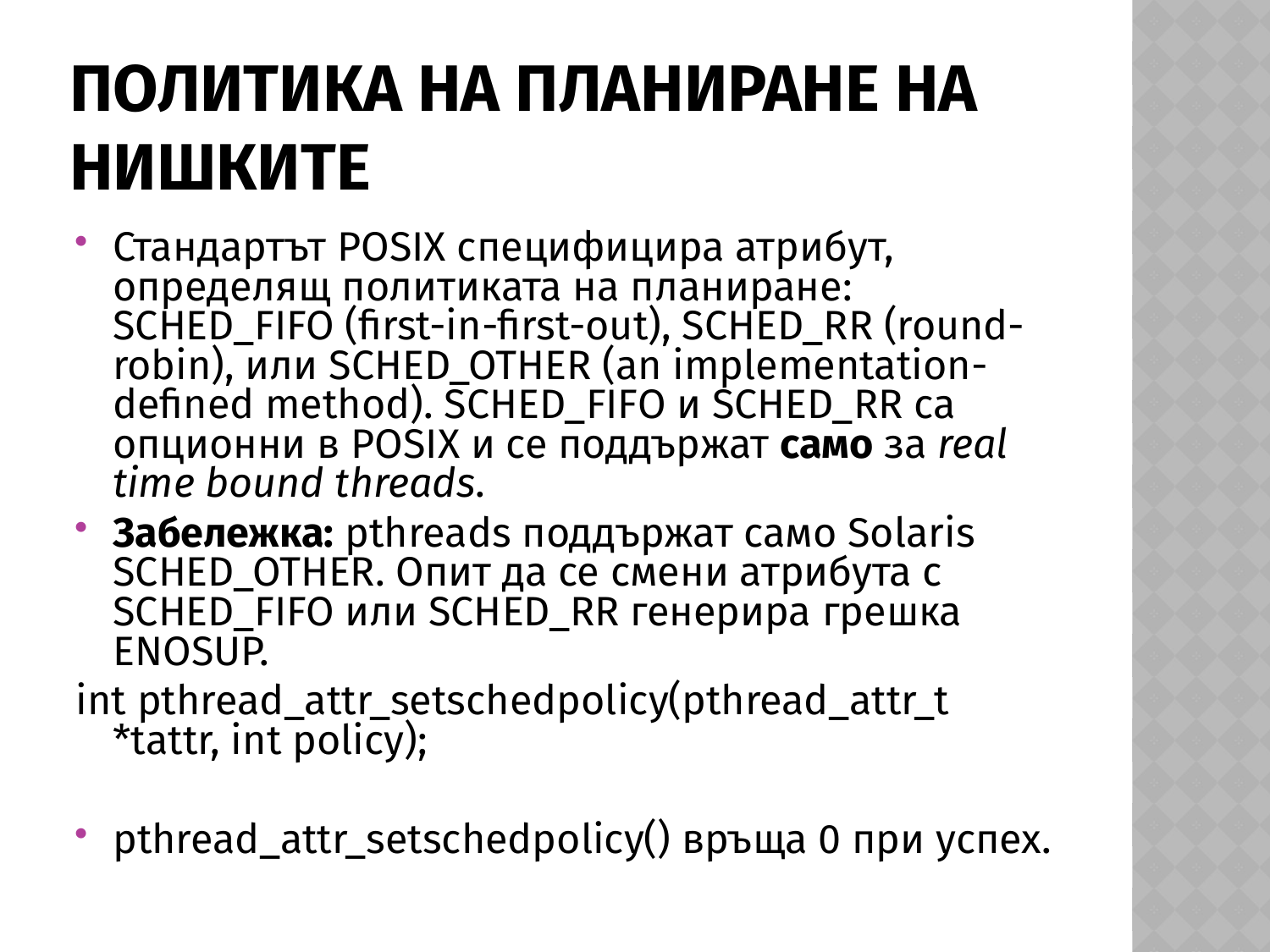

# Политика на планиране на нишките
Стандартът POSIX специфицира атрибут, определящ политиката на планиране: SCHED_FIFO (first-in-first-out), SCHED_RR (round-robin), или SCHED_OTHER (an implementation-defined method). SCHED_FIFO и SCHED_RR са опционни в POSIX и се поддържат само за real time bound threads.
Забележка: pthreads поддържат само Solaris SCHED_OTHER. Опит да се смени атрибута с SCHED_FIFO или SCHED_RR генерира грешка ENOSUP.
int pthread_attr_setschedpolicy(pthread_attr_t *tattr, int policy);

pthread_attr_setschedpolicy() връща 0 при успех.